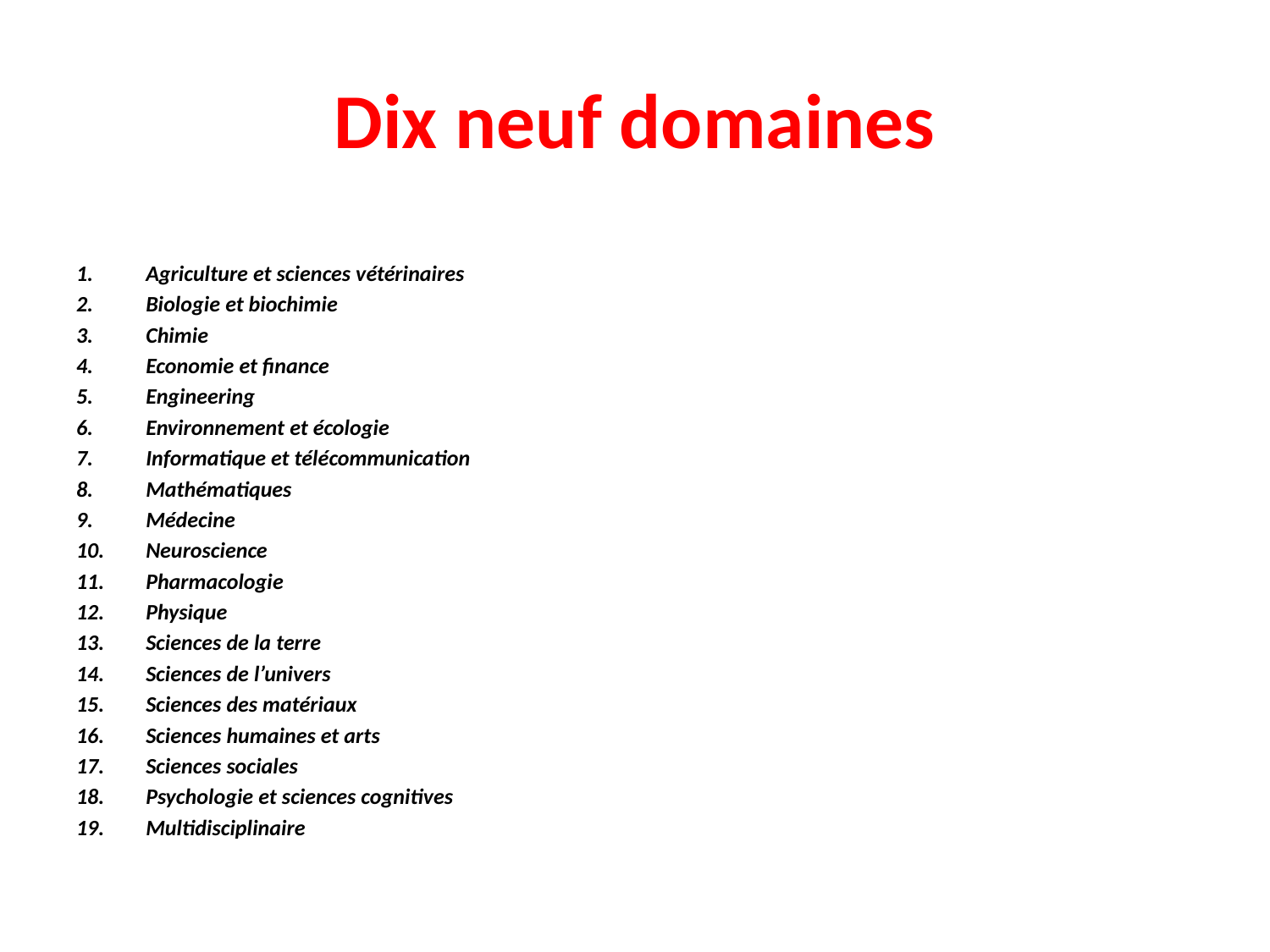

# Dix neuf domaines

Agriculture et sciences vétérinaires
Biologie et biochimie
Chimie
Economie et finance
Engineering
Environnement et écologie
Informatique et télécommunication
Mathématiques
Médecine
Neuroscience
Pharmacologie
Physique
Sciences de la terre
Sciences de l’univers
Sciences des matériaux
Sciences humaines et arts
Sciences sociales
Psychologie et sciences cognitives
Multidisciplinaire